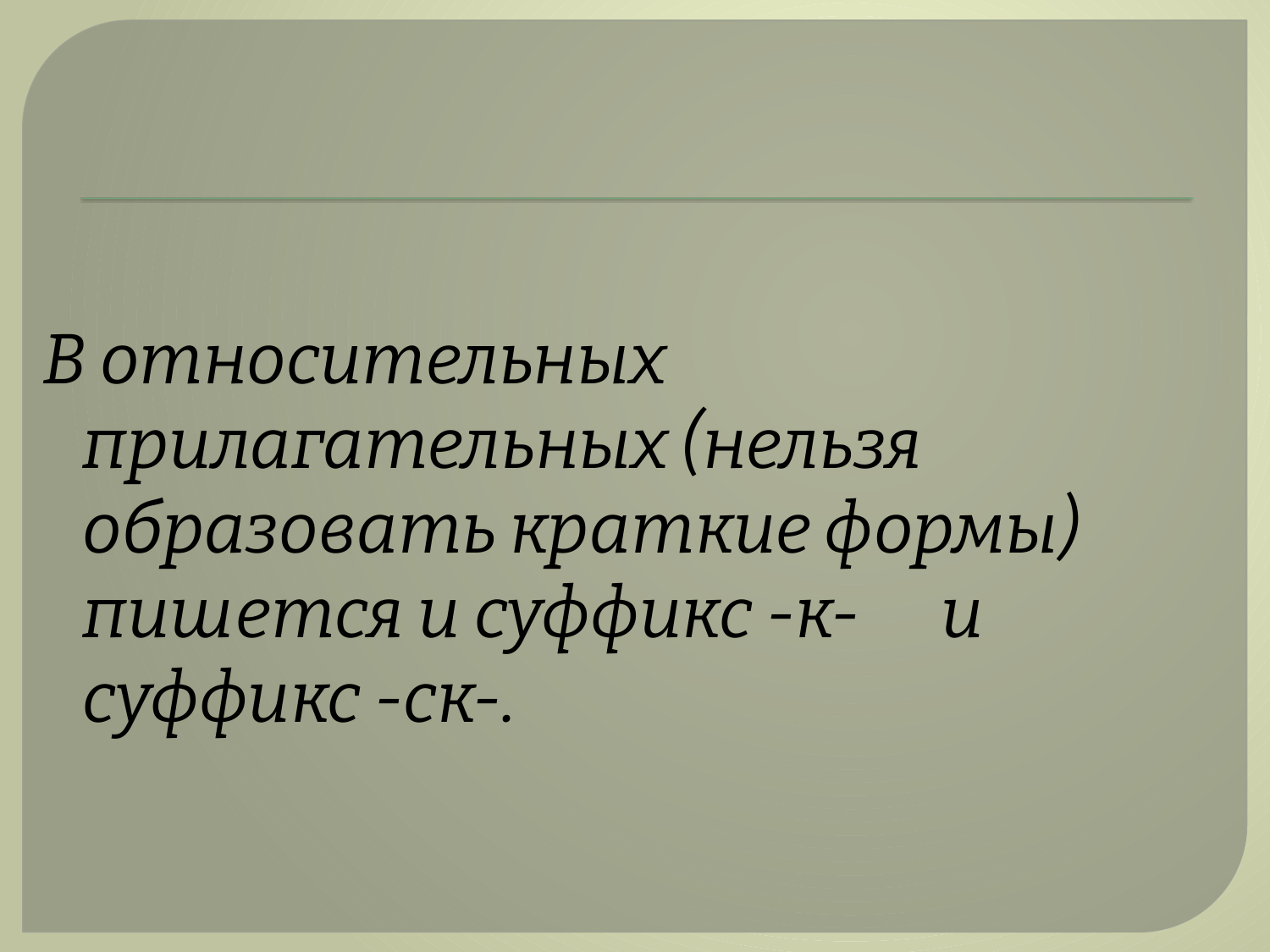

#
В относительных прилагательных (нельзя образовать краткие формы) пишется и суффикс -к-      и суффикс -ск-.